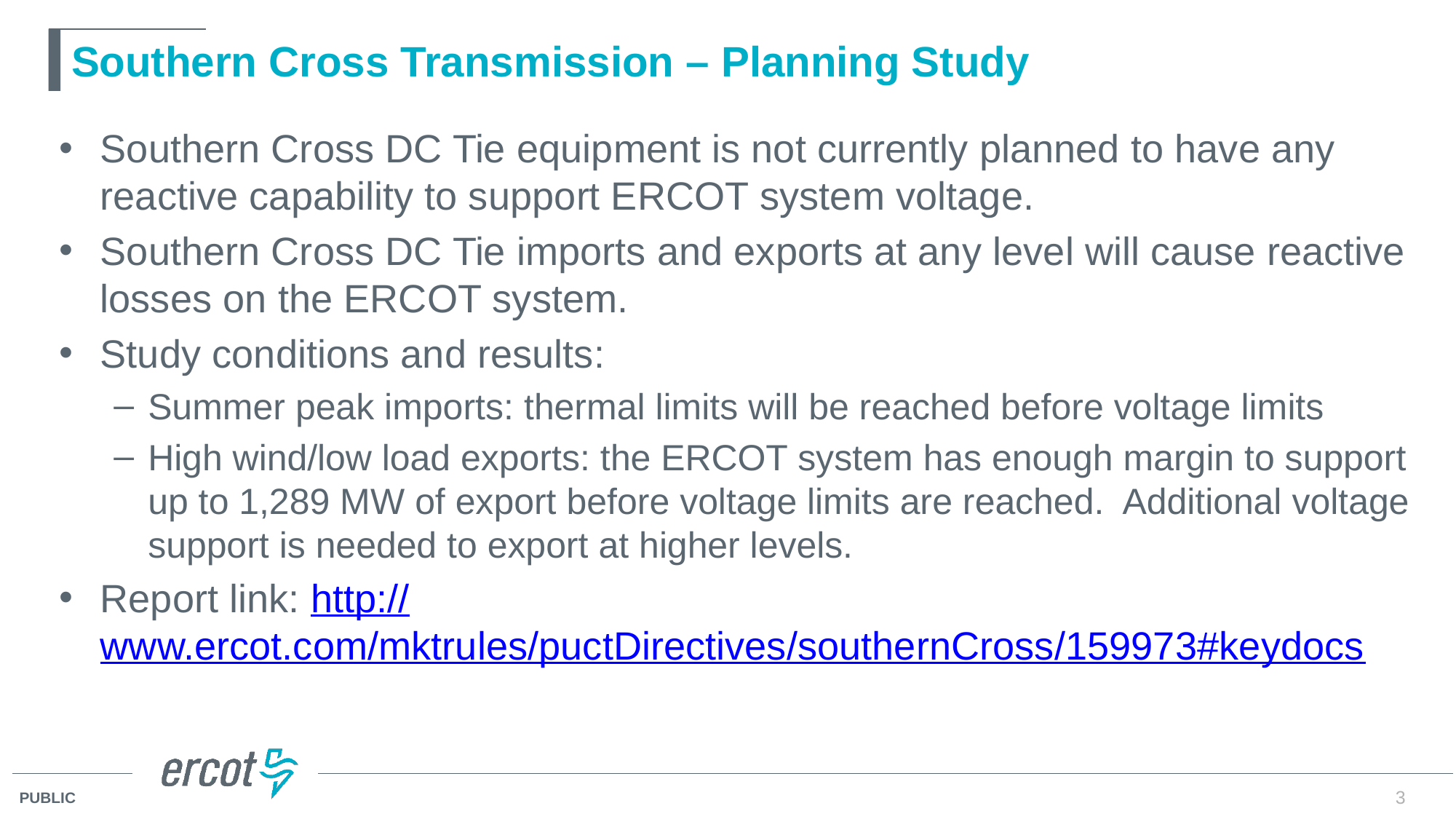

# Southern Cross Transmission – Planning Study
Southern Cross DC Tie equipment is not currently planned to have any reactive capability to support ERCOT system voltage.
Southern Cross DC Tie imports and exports at any level will cause reactive losses on the ERCOT system.
Study conditions and results:
Summer peak imports: thermal limits will be reached before voltage limits
High wind/low load exports: the ERCOT system has enough margin to support up to 1,289 MW of export before voltage limits are reached.  Additional voltage support is needed to export at higher levels.
Report link: http://www.ercot.com/mktrules/puctDirectives/southernCross/159973#keydocs

3